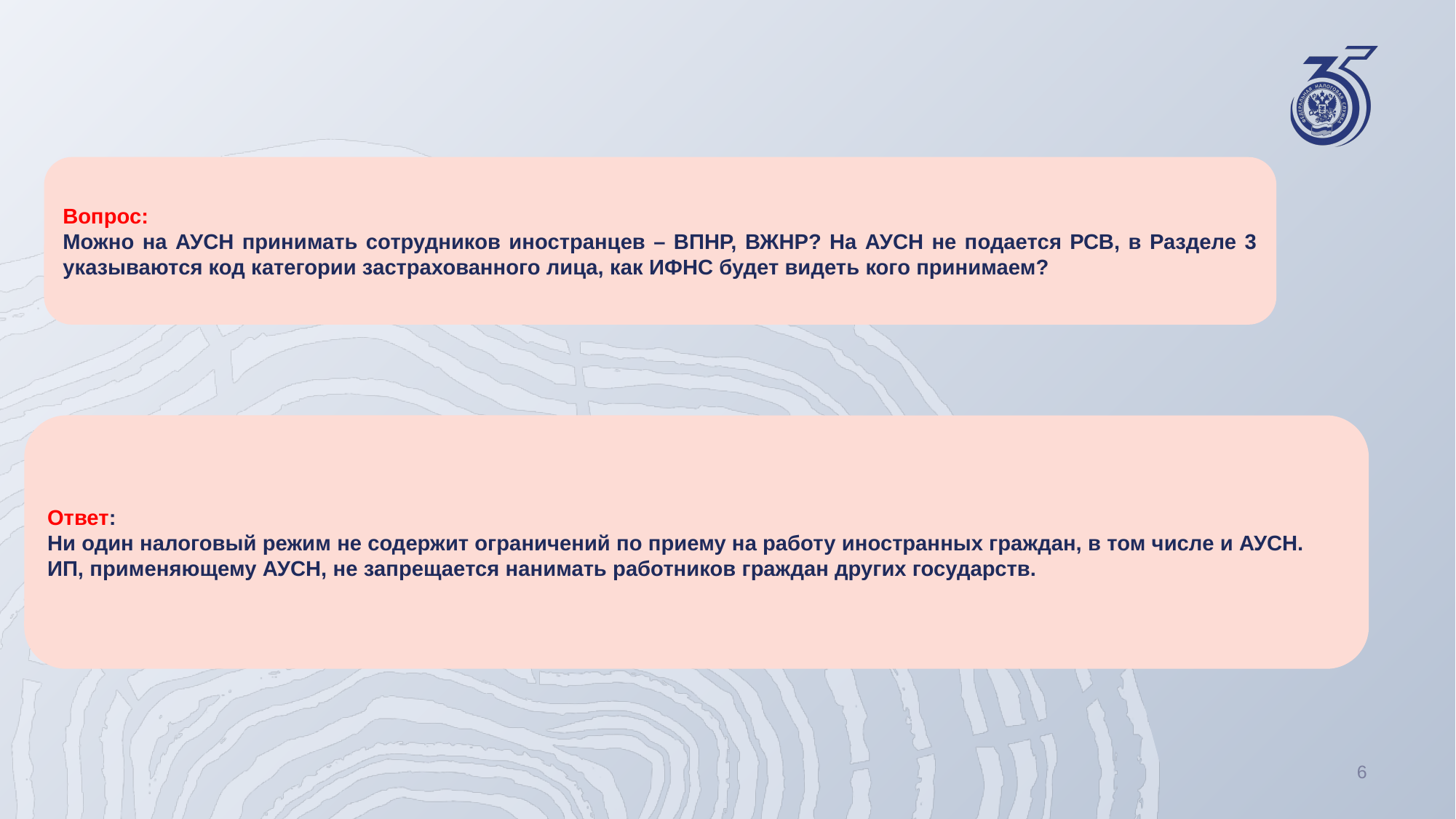

Вопрос:
Можно на АУСН принимать сотрудников иностранцев – ВПНР, ВЖНР? На АУСН не подается РСВ, в Разделе 3 указываются код категории застрахованного лица, как ИФНС будет видеть кого принимаем?
Ответ:
Ни один налоговый режим не содержит ограничений по приему на работу иностранных граждан, в том числе и АУСН.
ИП, применяющему АУСН, не запрещается нанимать работников граждан других государств.
6